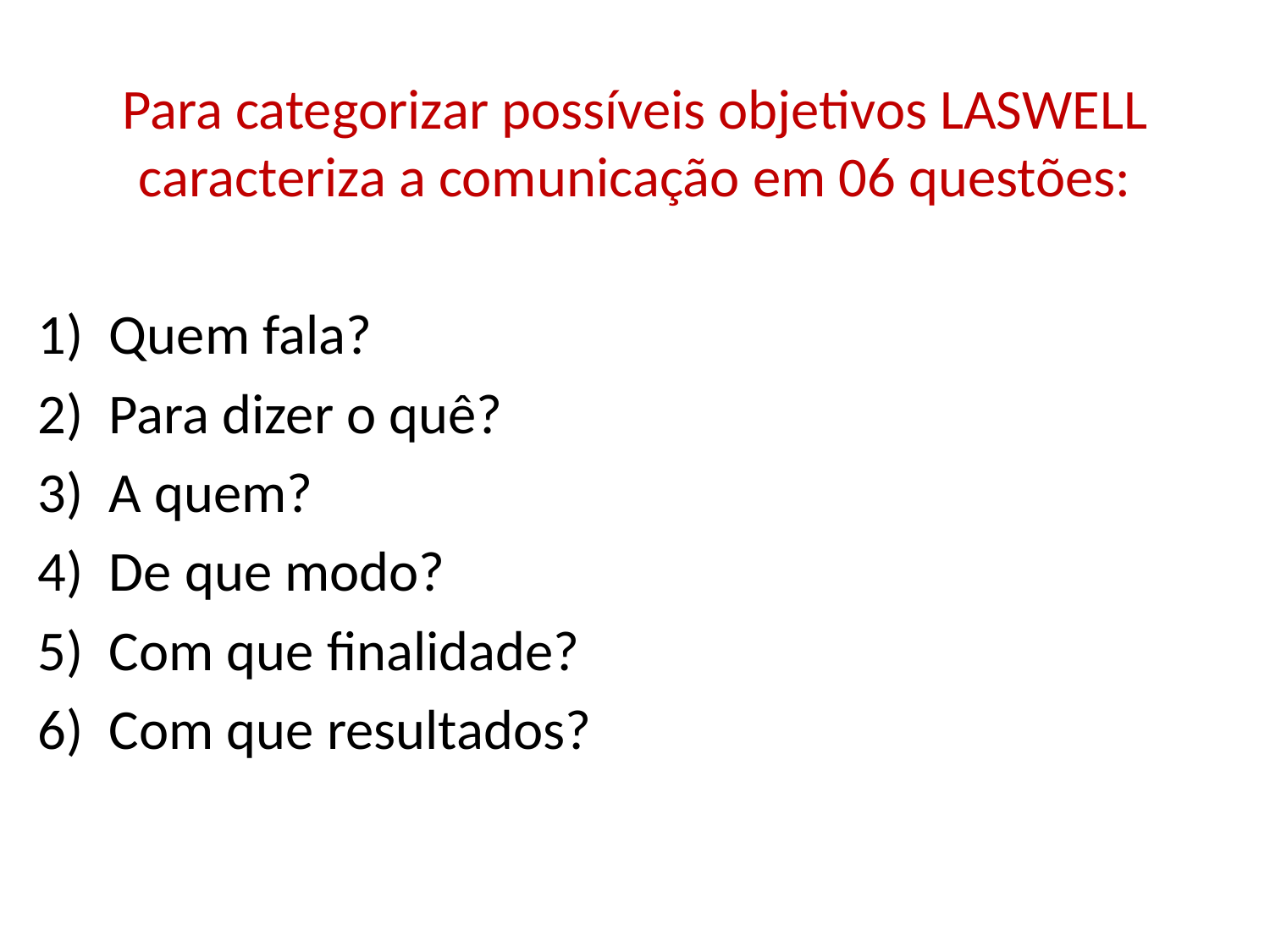

Para categorizar possíveis objetivos LASWELL caracteriza a comunicação em 06 questões:

Quem fala?
Para dizer o quê?
A quem?
De que modo?
Com que finalidade?
Com que resultados?